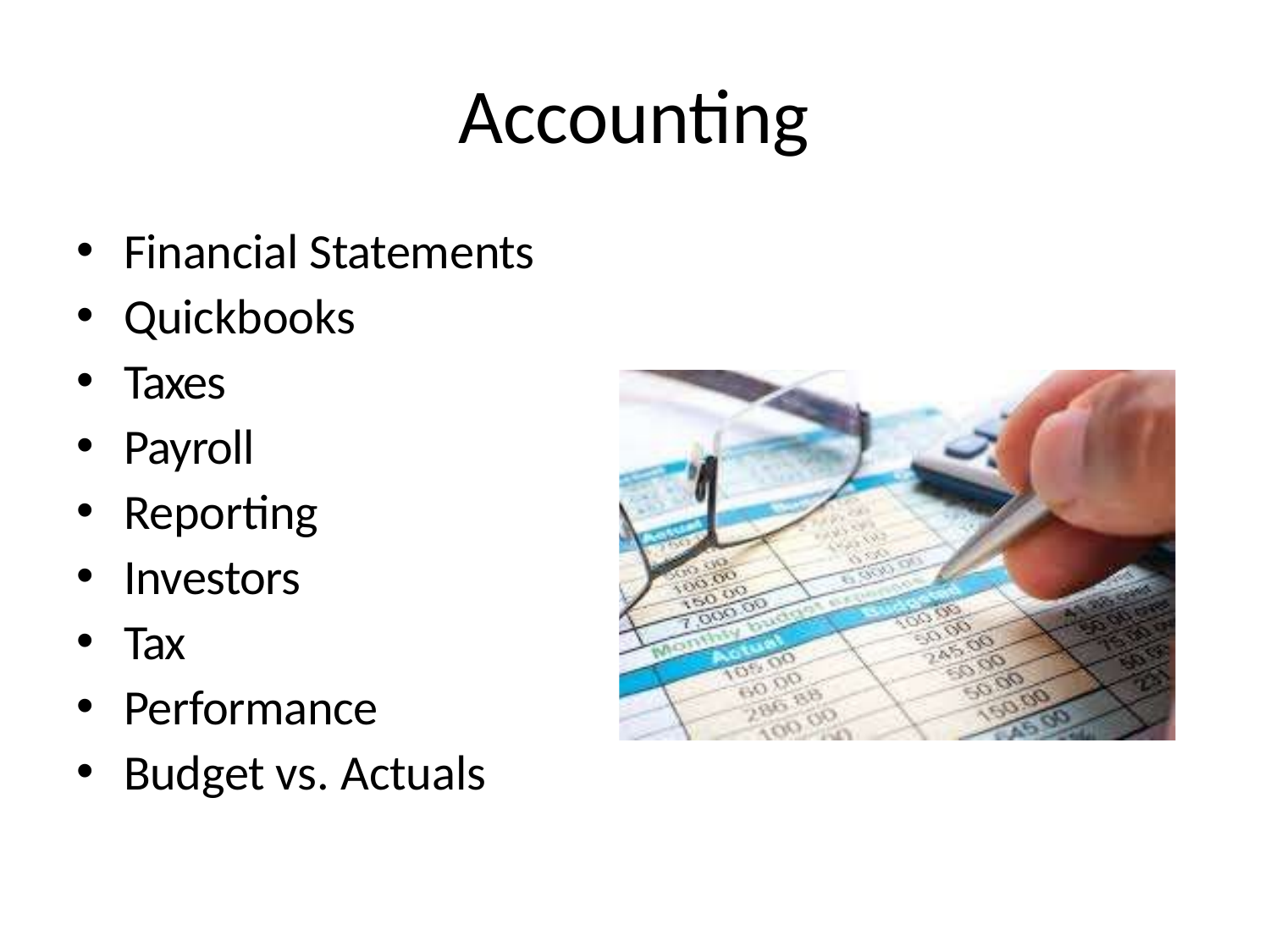

# Accounting
Financial Statements
Quickbooks
Taxes
Payroll
Reporting
Investors
Tax
Performance
Budget vs. Actuals